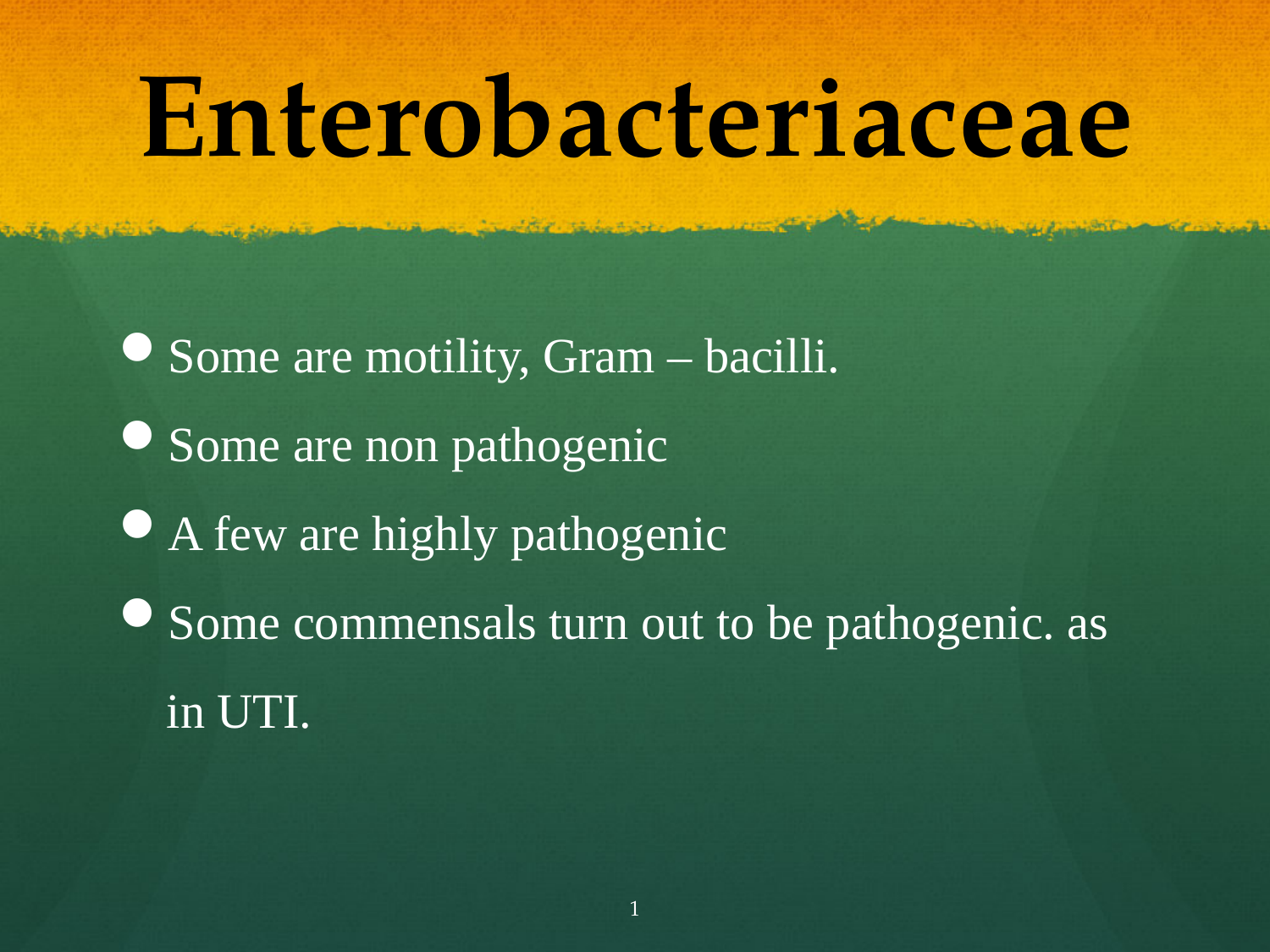

# Enterobacteriaceae
Some are motility, Gram – bacilli.
Some are non pathogenic
A few are highly pathogenic
Some commensals turn out to be pathogenic. as in UTI.

1